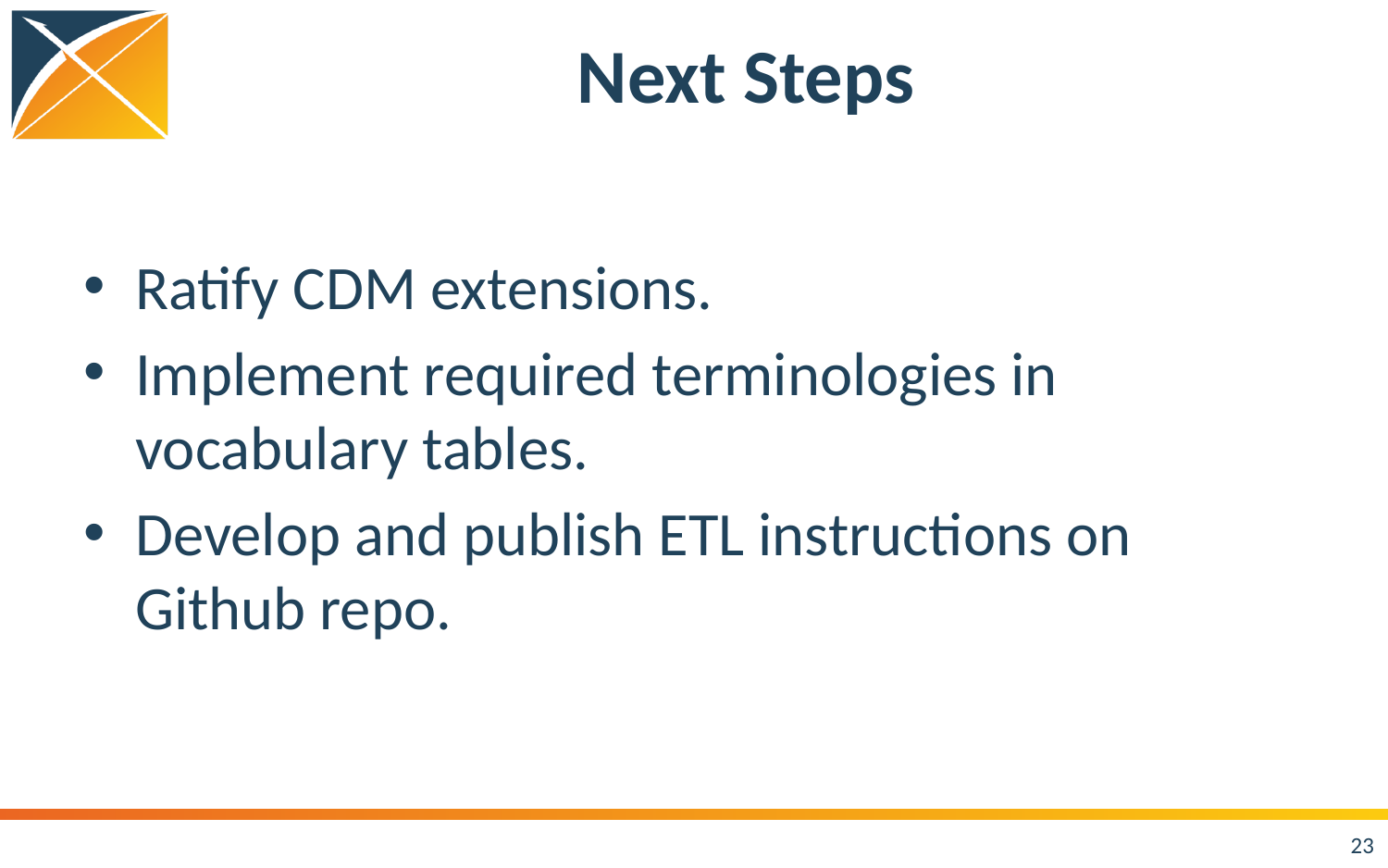

# Next Steps

Ratify CDM extensions.
Implement required terminologies in vocabulary tables.
Develop and publish ETL instructions on Github repo.
23